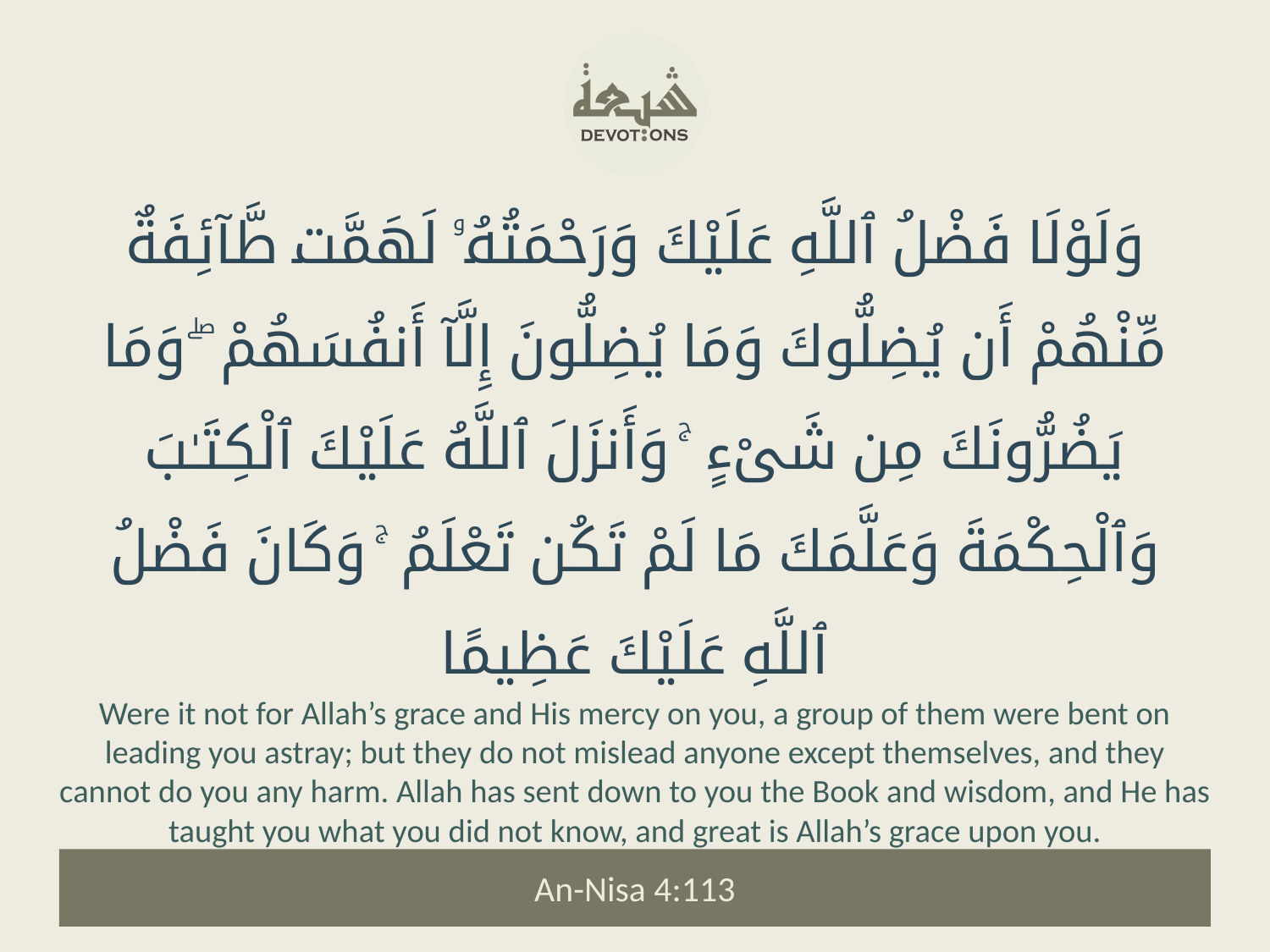

وَلَوْلَا فَضْلُ ٱللَّهِ عَلَيْكَ وَرَحْمَتُهُۥ لَهَمَّت طَّآئِفَةٌ مِّنْهُمْ أَن يُضِلُّوكَ وَمَا يُضِلُّونَ إِلَّآ أَنفُسَهُمْ ۖ وَمَا يَضُرُّونَكَ مِن شَىْءٍ ۚ وَأَنزَلَ ٱللَّهُ عَلَيْكَ ٱلْكِتَـٰبَ وَٱلْحِكْمَةَ وَعَلَّمَكَ مَا لَمْ تَكُن تَعْلَمُ ۚ وَكَانَ فَضْلُ ٱللَّهِ عَلَيْكَ عَظِيمًا
Were it not for Allah’s grace and His mercy on you, a group of them were bent on leading you astray; but they do not mislead anyone except themselves, and they cannot do you any harm. Allah has sent down to you the Book and wisdom, and He has taught you what you did not know, and great is Allah’s grace upon you.
An-Nisa 4:113